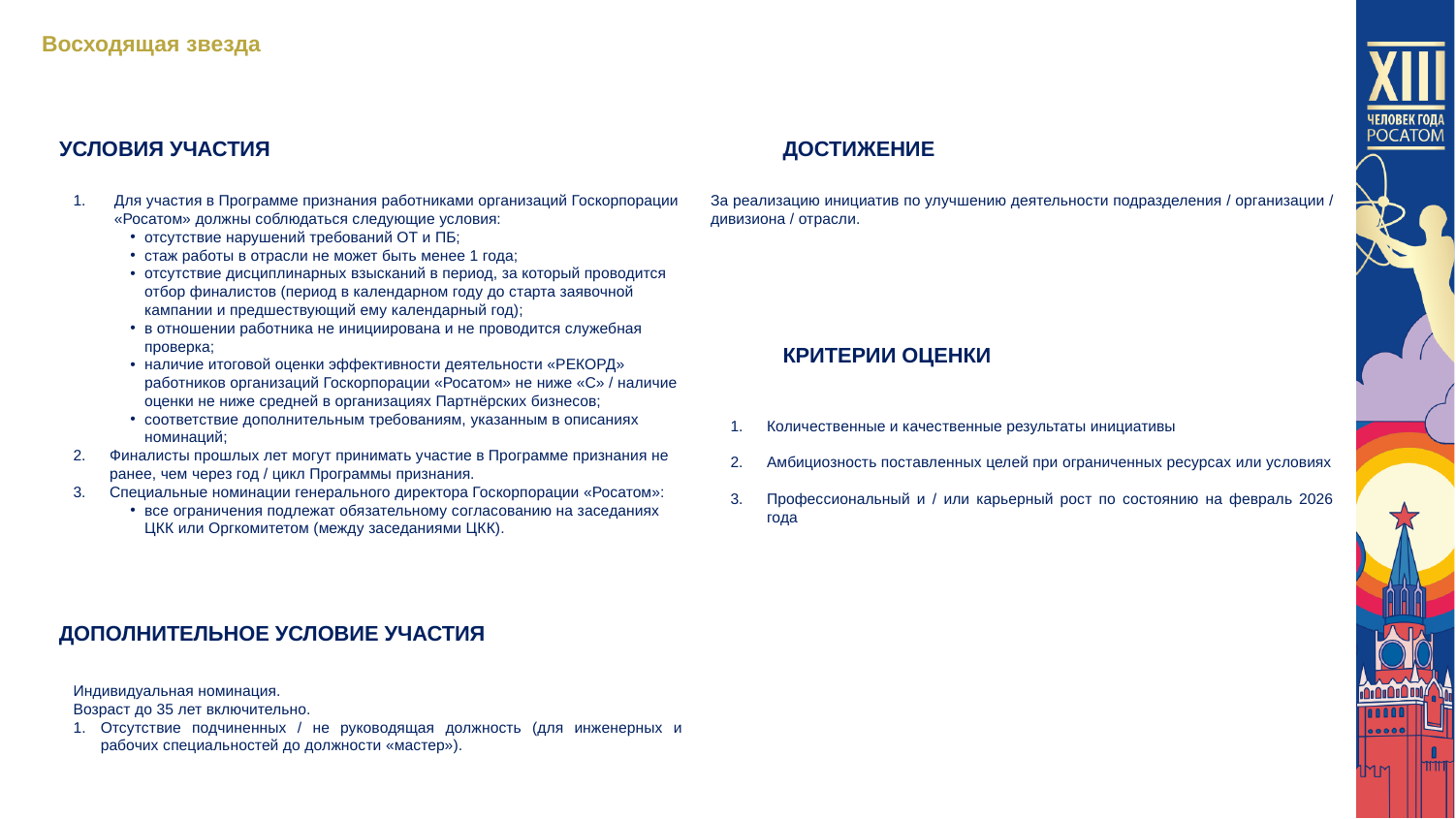

Восходящая звезда
ДОСТИЖЕНИЕ
УСЛОВИЯ УЧАСТИЯ
Для участия в Программе признания работниками организаций Госкорпорации «Росатом» должны соблюдаться следующие условия:
отсутствие нарушений требований ОТ и ПБ;
стаж работы в отрасли не может быть менее 1 года;
отсутствие дисциплинарных взысканий в период, за который проводится отбор финалистов (период в календарном году до старта заявочной кампании и предшествующий ему календарный год);
в отношении работника не инициирована и не проводится служебная проверка;
наличие итоговой оценки эффективности деятельности «РЕКОРД» работников организаций Госкорпорации «Росатом» не ниже «С» / наличие оценки не ниже средней в организациях Партнёрских бизнесов;
соответствие дополнительным требованиям, указанным в описаниях номинаций;
Финалисты прошлых лет могут принимать участие в Программе признания не ранее, чем через год / цикл Программы признания.
Специальные номинации генерального директора Госкорпорации «Росатом»:
все ограничения подлежат обязательному согласованию на заседаниях ЦКК или Оргкомитетом (между заседаниями ЦКК).
За реализацию инициатив по улучшению деятельности подразделения / организации / дивизиона / отрасли.
КРИТЕРИИ ОЦЕНКИ
Количественные и качественные результаты инициативы

Амбициозность поставленных целей при ограниченных ресурсах или условиях

Профессиональный и / или карьерный рост по состоянию на февраль 2026 года
ДОПОЛНИТЕЛЬНОЕ УСЛОВИЕ УЧАСТИЯ

Индивидуальная номинация.
Возраст до 35 лет включительно.
Отсутствие подчиненных / не руководящая должность (для инженерных и рабочих специальностей до должности «мастер»).